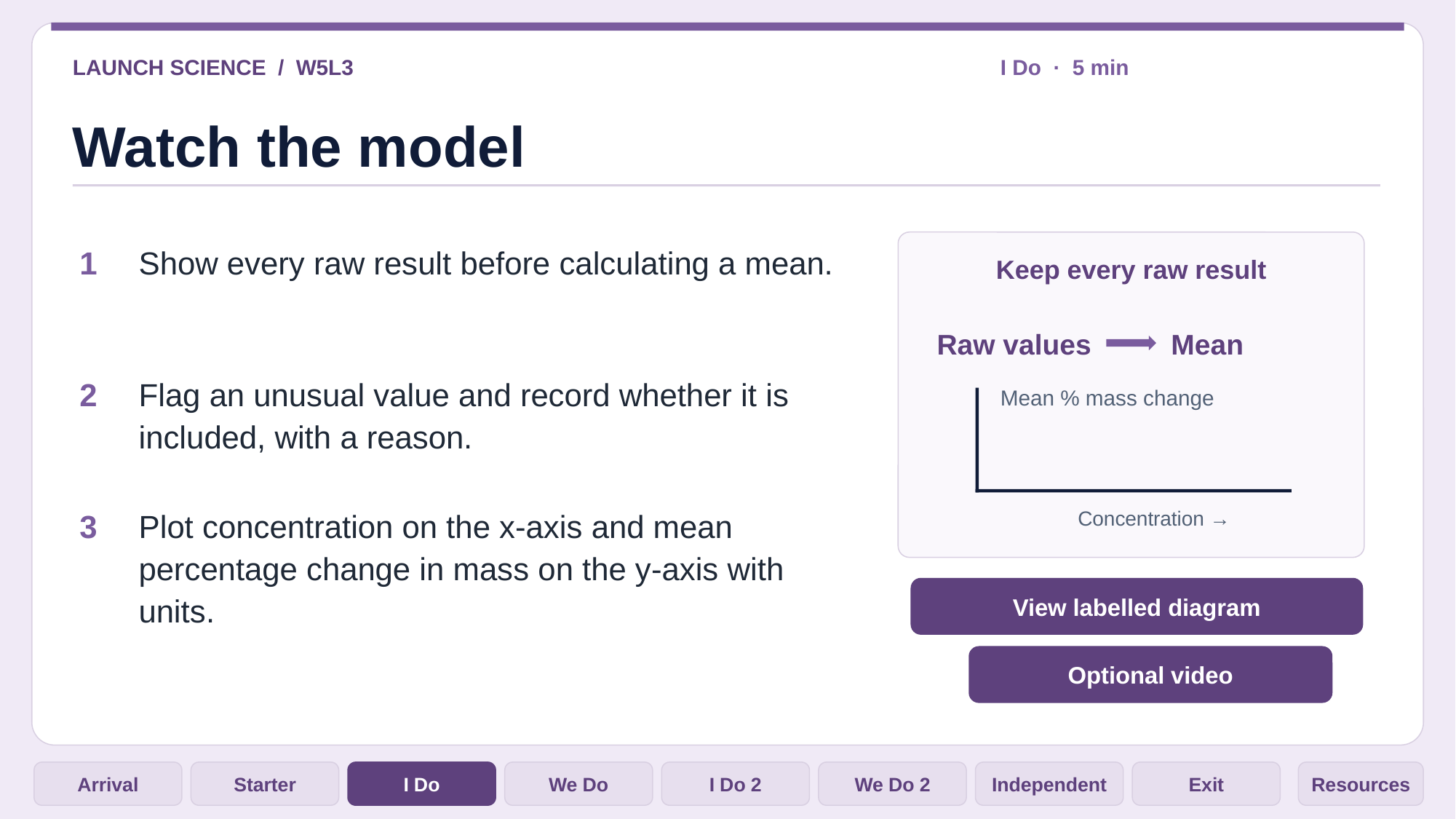

LAUNCH SCIENCE  /  W5L3
I Do  ·  5 min
Watch the model

1
Show every raw result before calculating a mean.
Keep every raw result
Raw values
Mean

2
Flag an unusual value and record whether it is included, with a reason.
Mean % mass change

Concentration →
3
Plot concentration on the x-axis and mean percentage change in mass on the y-axis with units.
View labelled diagram
Optional video
Arrival
Starter
I Do
We Do
I Do 2
We Do 2
Independent
Exit
Resources